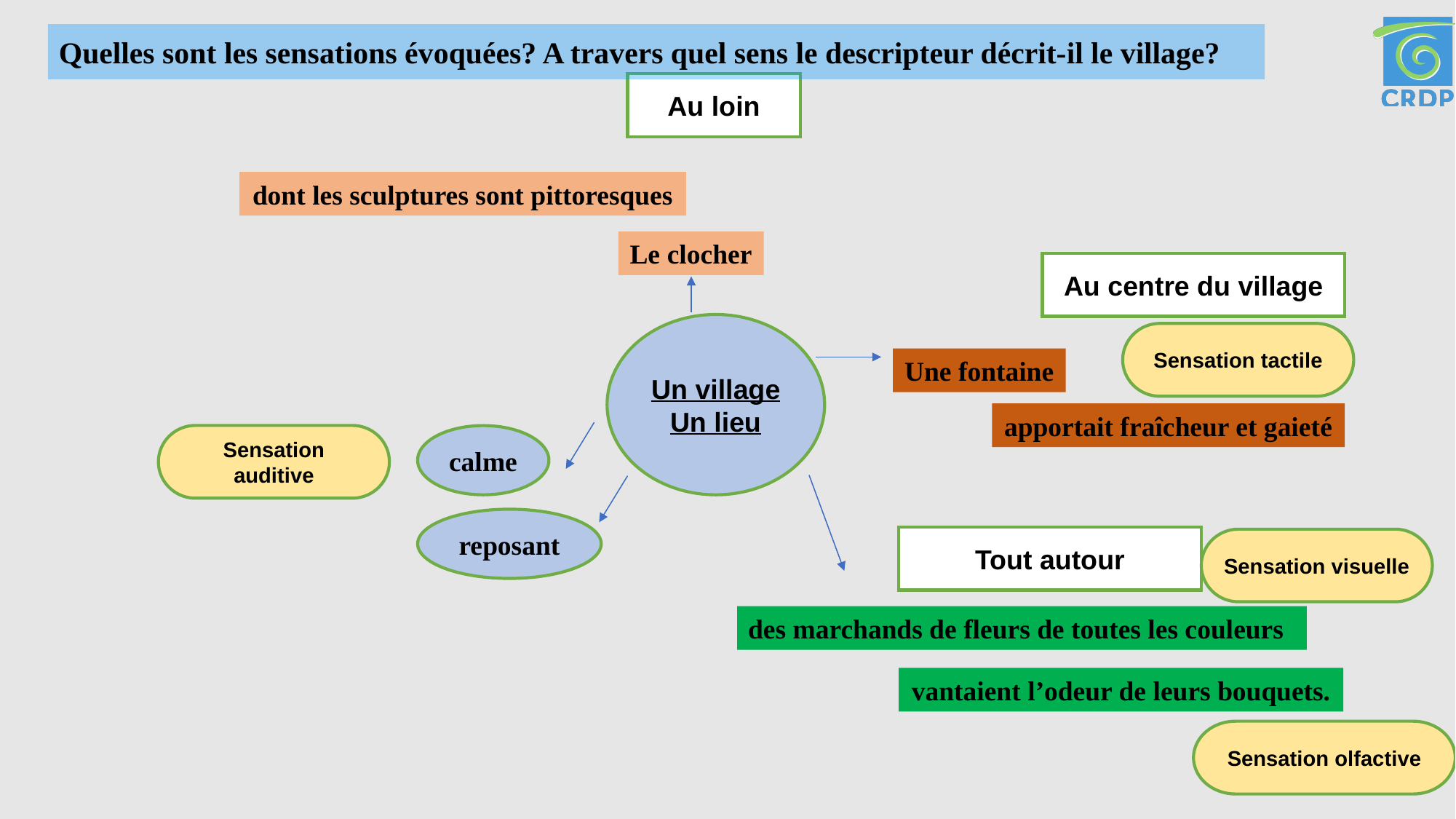

Quelles sont les sensations évoquées? A travers quel sens le descripteur décrit-il le village?
Au loin
dont les sculptures sont pittoresques
Le clocher
Au centre du village
Un village
Un lieu
Sensation tactile
Une fontaine
apportait fraîcheur et gaieté
Sensation auditive
calme
reposant
Tout autour
Sensation visuelle
des marchands de fleurs de toutes les couleurs
vantaient l’odeur de leurs bouquets.
Sensation olfactive